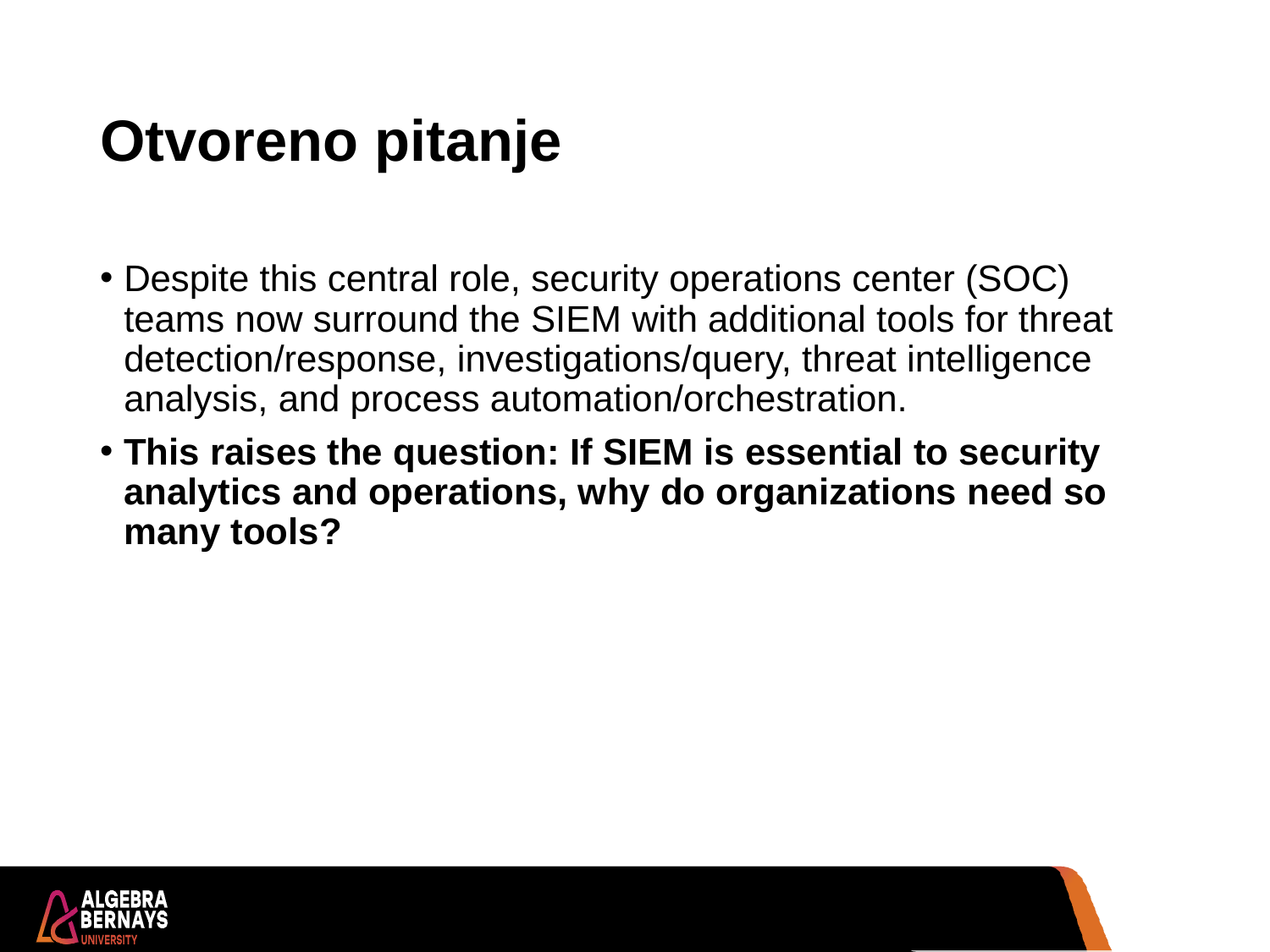

# Otvoreno pitanje
Despite this central role, security operations center (SOC) teams now surround the SIEM with additional tools for threat detection/response, investigations/query, threat intelligence analysis, and process automation/orchestration.
This raises the question: If SIEM is essential to security analytics and operations, why do organizations need so many tools?